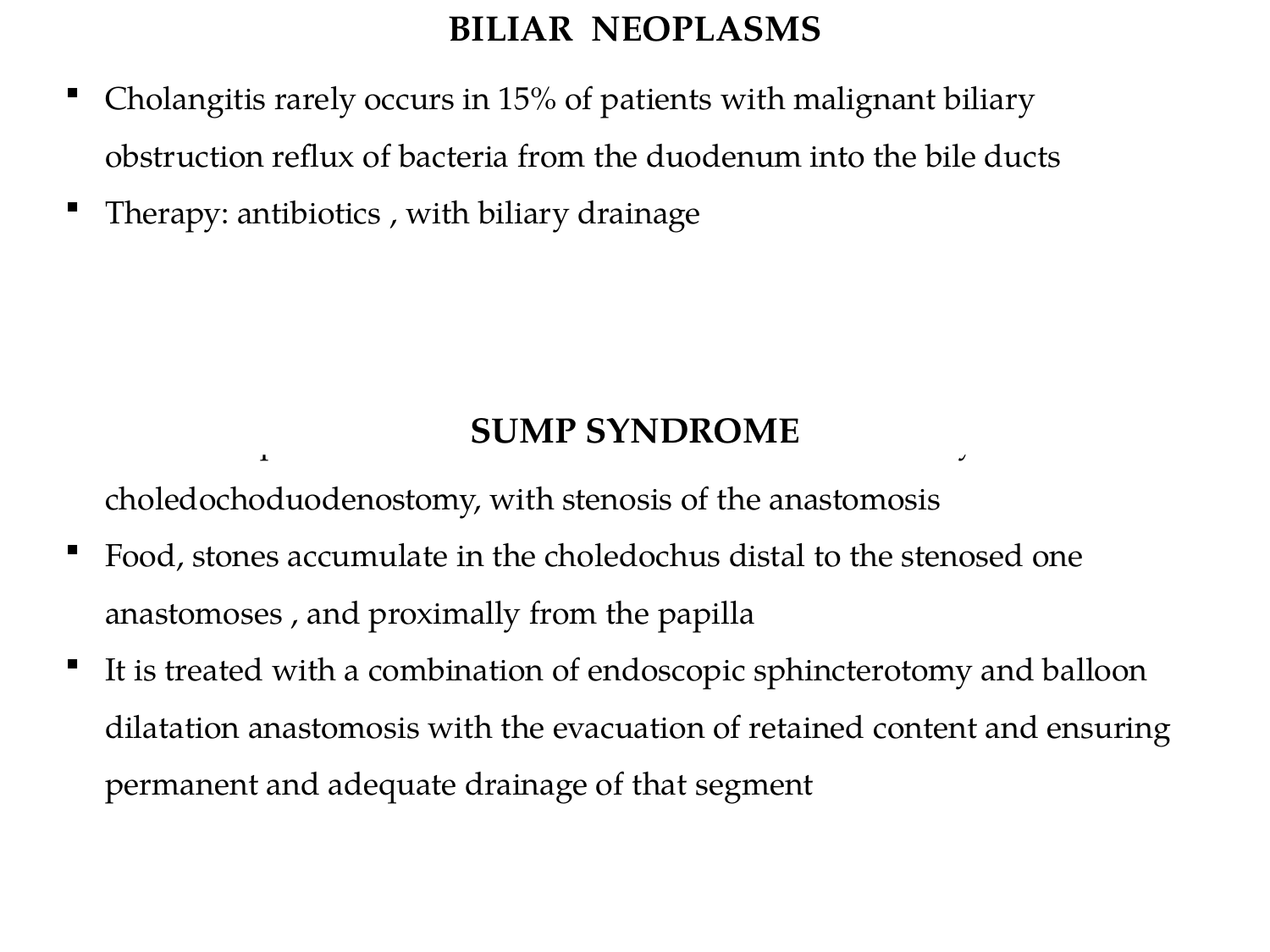

BILIAR  NEOPLASMS
Cholangitis rarely occurs in 15% of patients with malignant biliary obstruction reflux of bacteria from the duodenum into the bile ducts
Therapy: antibiotics , with biliary drainage

A rare complication of laterolateral choledochoduodenostomy with after choledochoduodenostomy, with stenosis of the anastomosis
Food, stones accumulate in the choledochus distal to the stenosed one anastomoses , and proximally from the papilla
It is treated with a combination of endoscopic sphincterotomy and balloon dilatation anastomosis with the evacuation of retained content and ensuring permanent and adequate drainage of that segment
SUMP SYNDROME